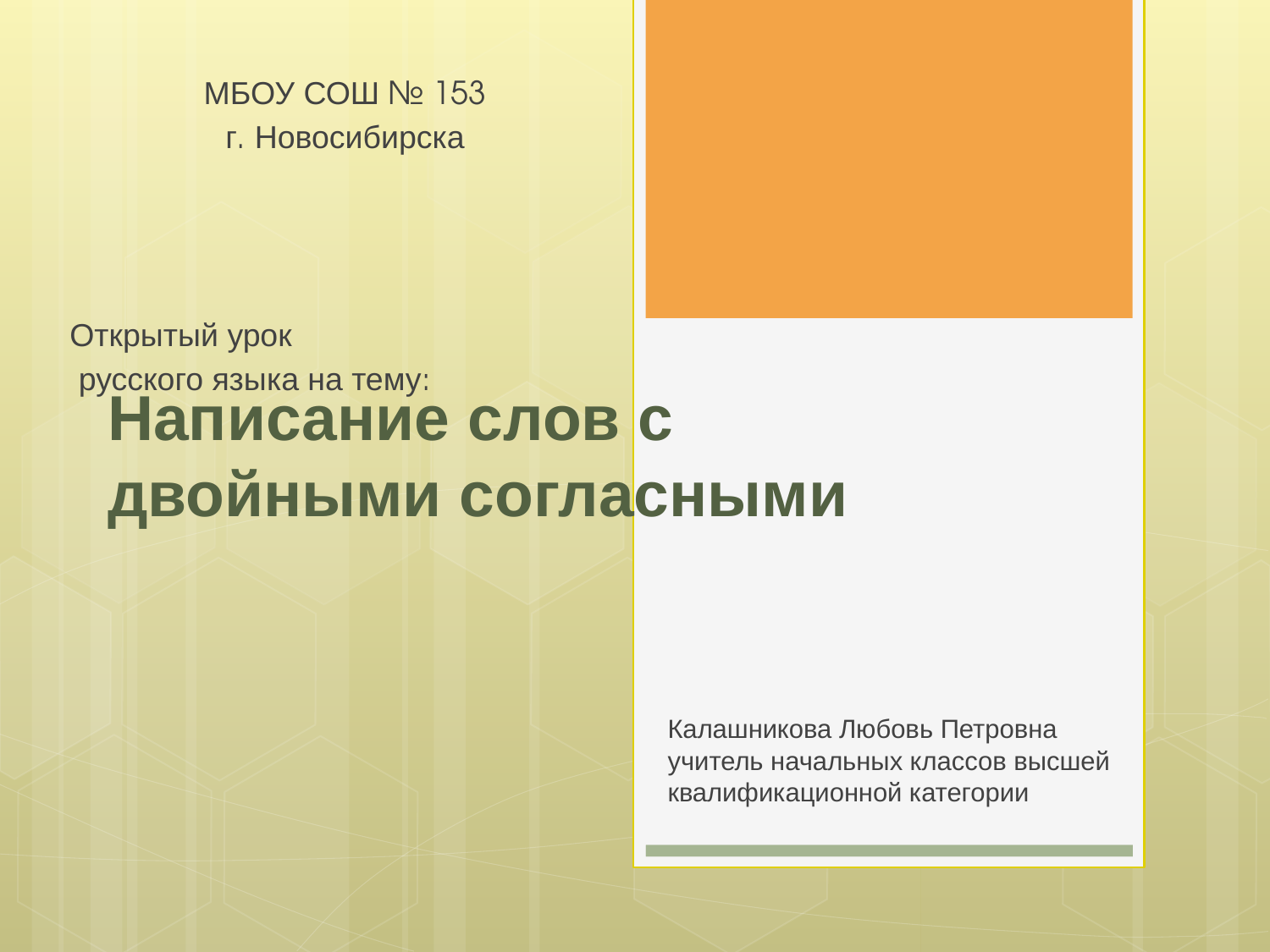

МБОУ СОШ № 153
г. Новосибирска
Открытый урок
 русского языка на тему:
# Написание слов с двойными согласными
Калашникова Любовь Петровна  учитель начальных классов высшей квалификационной категории